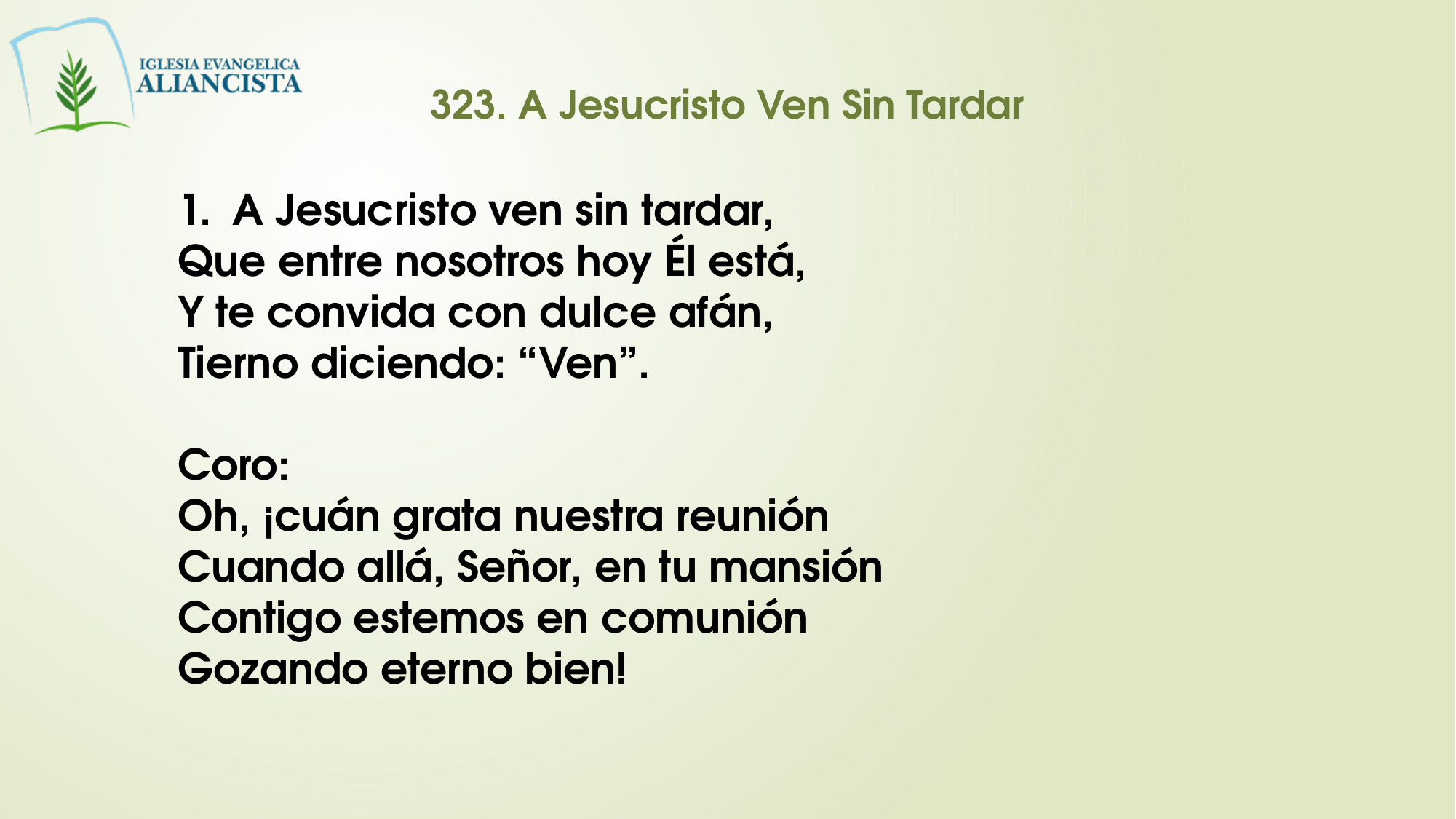

323. A Jesucristo Ven Sin Tardar
A Jesucristo ven sin tardar,
Que entre nosotros hoy Él está,
Y te convida con dulce afán,
Tierno diciendo: “Ven”.

Coro:
Oh, ¡cuán grata nuestra reunión
Cuando allá, Señor, en tu mansión
Contigo estemos en comunión
Gozando eterno bien!